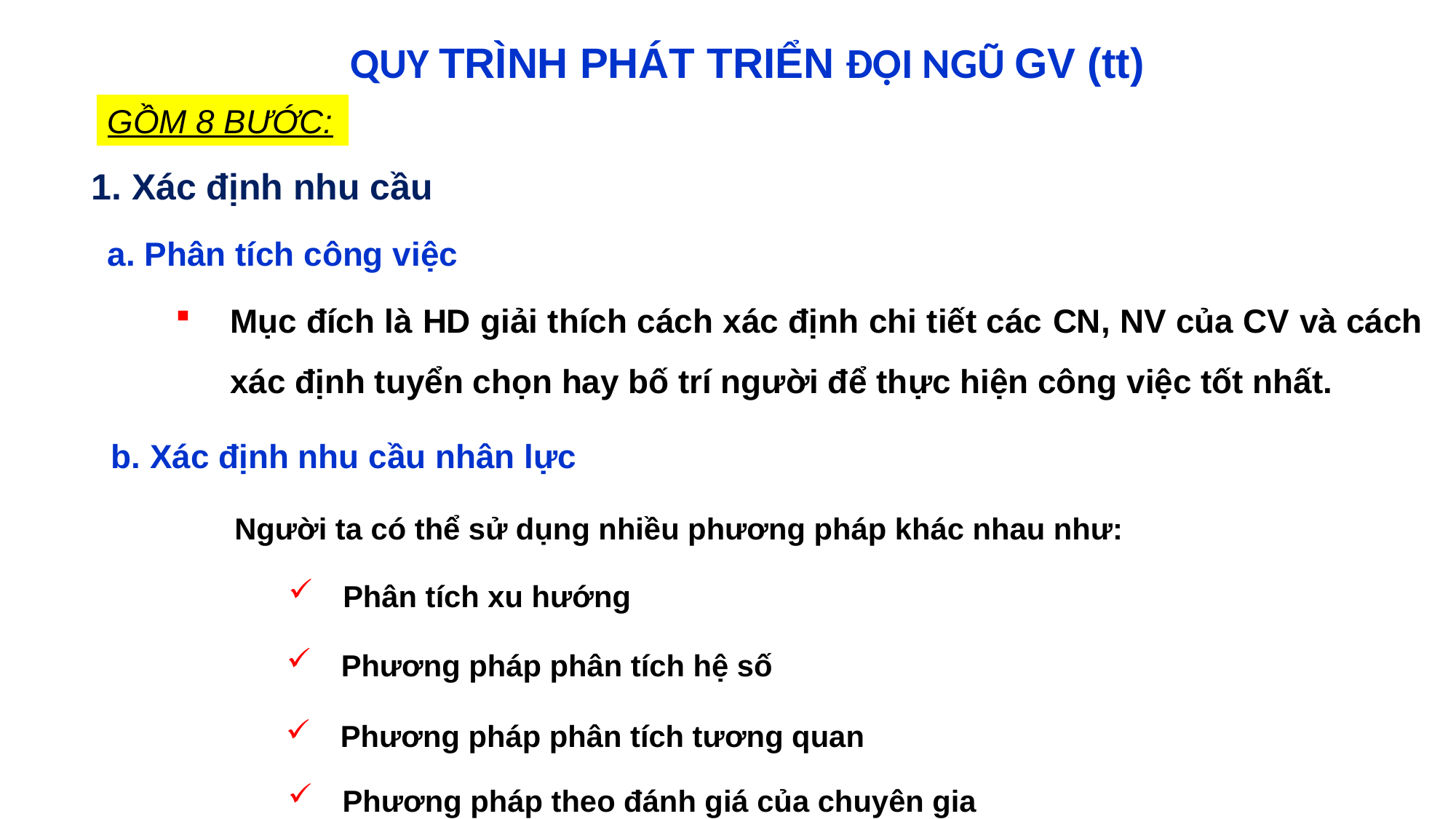

QUY TRÌNH PHÁT TRIỂN ĐỘI NGŨ GV (tt)
GỒM 8 BƯỚC:
1. Xác định nhu cầu
a. Phân tích công việc
Mục đích là HD giải thích cách xác định chi tiết các CN, NV của CV và cách xác định tuyển chọn hay bố trí người để thực hiện công việc tốt nhất.
b. Xác định nhu cầu nhân lực
Người ta có thể sử dụng nhiều phương pháp khác nhau như:
Phân tích xu hướng
Phương pháp phân tích hệ số
Phương pháp phân tích tương quan
Phương pháp theo đánh giá của chuyên gia